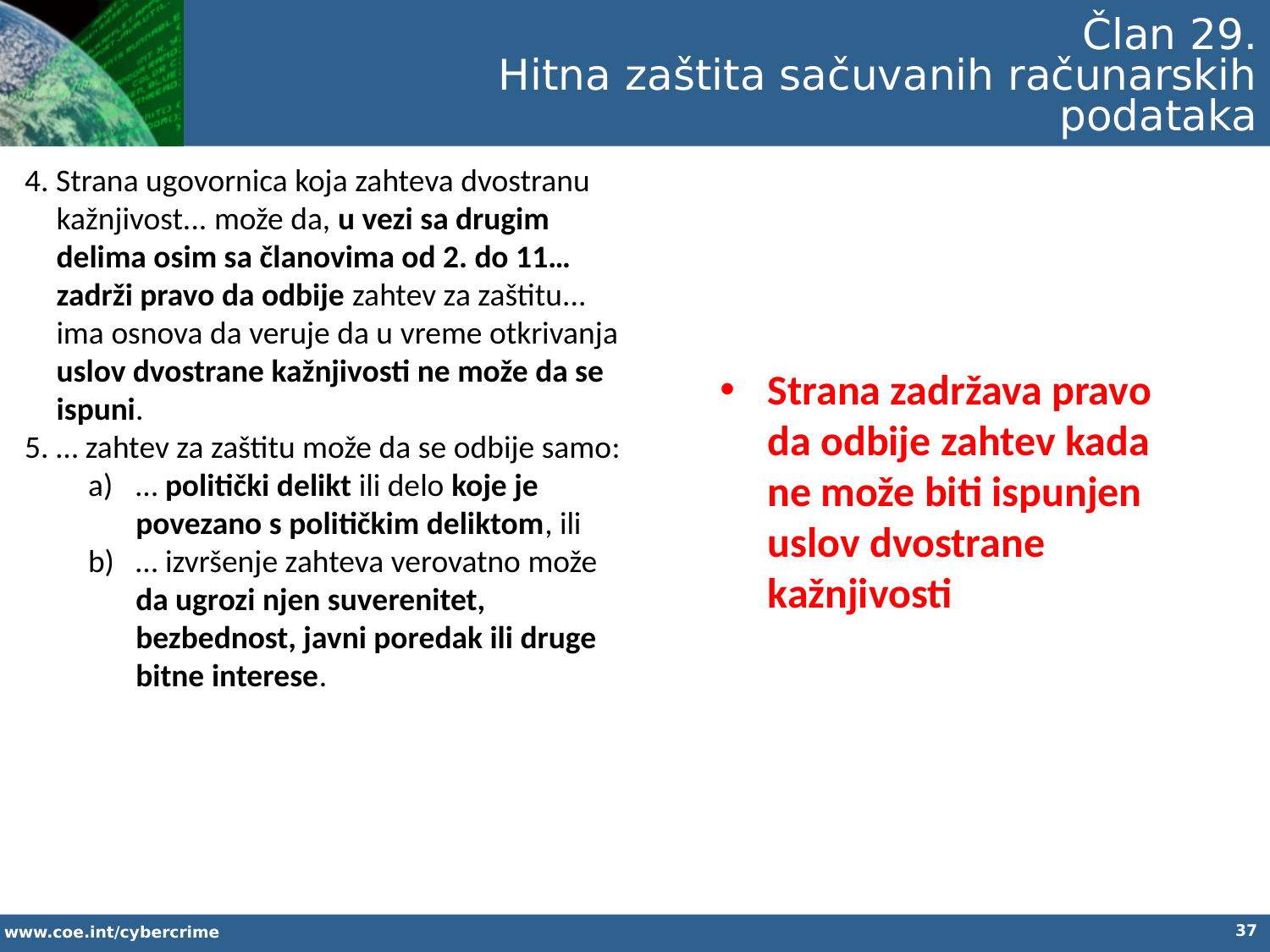

Član 29.
Hitna zaštita sačuvanih računarskih podataka
4. Strana ugovornica koja zahteva dvostranu kažnjivost... može da, u vezi sa drugim delima osim sa članovima od 2. do 11… zadrži pravo da odbije zahtev za zaštitu... ima osnova da veruje da u vreme otkrivanja uslov dvostrane kažnjivosti ne može da se ispuni.
5. … zahtev za zaštitu može da se odbije samo:
… politički delikt ili delo koje je povezano s političkim deliktom, ili
… izvršenje zahteva verovatno može da ugrozi njen suverenitet, bezbednost, javni poredak ili druge bitne interese.
Strana zadržava pravo da odbije zahtev kada ne može biti ispunjen uslov dvostrane kažnjivosti
37